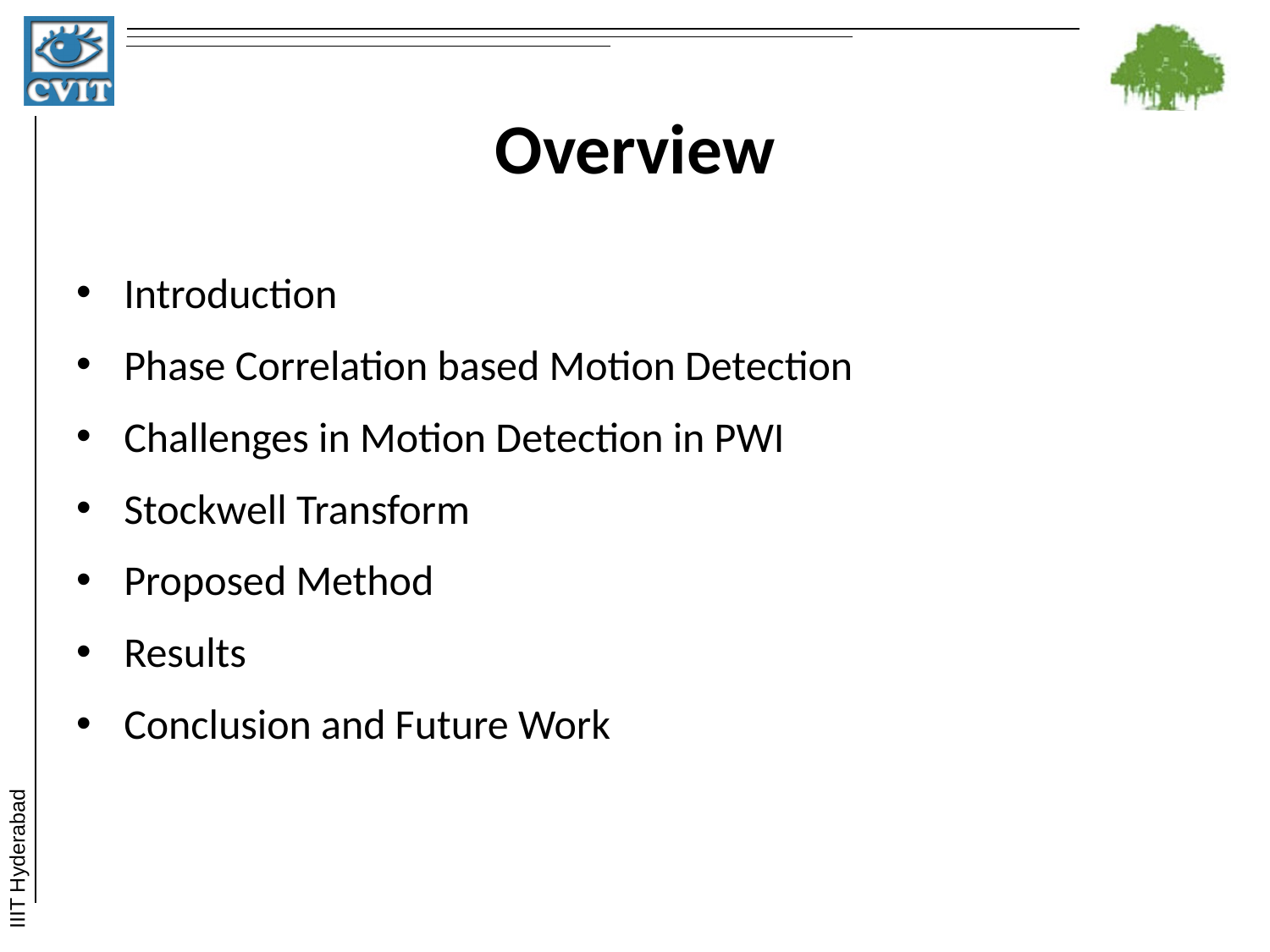

# Overview
Introduction
Phase Correlation based Motion Detection
Challenges in Motion Detection in PWI
Stockwell Transform
Proposed Method
Results
Conclusion and Future Work